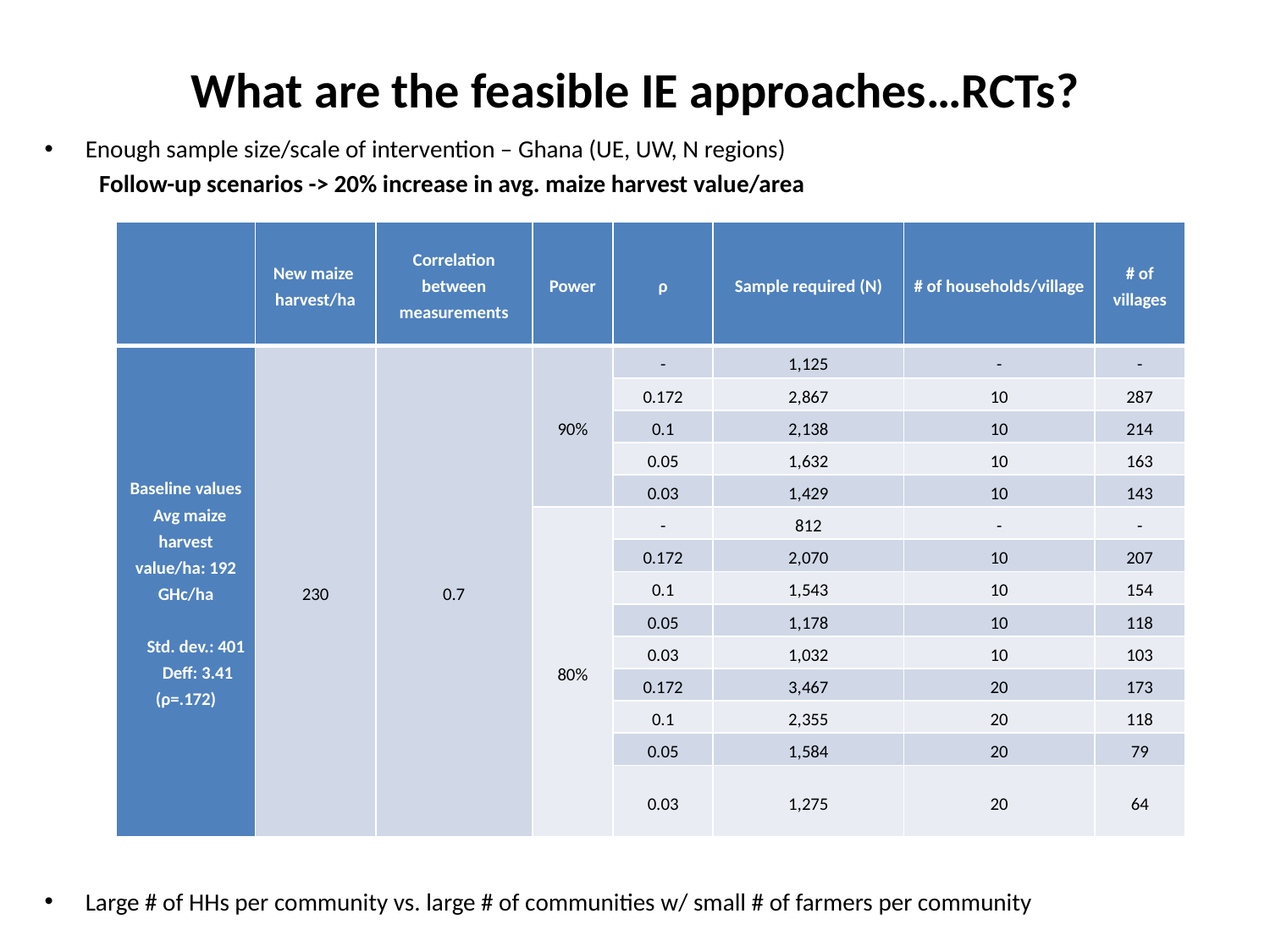

# What are the feasible IE approaches…RCTs?
Enough sample size/scale of intervention – Ghana (UE, UW, N regions)
Follow-up scenarios -> 20% increase in avg. maize harvest value/area

Large # of HHs per community vs. large # of communities w/ small # of farmers per community
|  | New maize harvest/ha | Correlation between measurements | Power | ρ | Sample required (N) | # of households/village | # of villages |
| --- | --- | --- | --- | --- | --- | --- | --- |
| Baseline values Avg maize harvest value/ha: 192 GHc/ha Std. dev.: 401 Deff: 3.41 (ρ=.172) | 230 | 0.7 | 90% | - | 1,125 | - | - |
|  |  |  |  | 0.172 | 2,867 | 10 | 287 |
|  |  |  |  | 0.1 | 2,138 | 10 | 214 |
|  |  |  |  | 0.05 | 1,632 | 10 | 163 |
|  |  |  |  | 0.03 | 1,429 | 10 | 143 |
|  |  |  | 80% | - | 812 | - | - |
|  |  |  |  | 0.172 | 2,070 | 10 | 207 |
|  |  |  |  | 0.1 | 1,543 | 10 | 154 |
|  |  |  |  | 0.05 | 1,178 | 10 | 118 |
|  |  |  |  | 0.03 | 1,032 | 10 | 103 |
|  |  |  |  | 0.172 | 3,467 | 20 | 173 |
|  |  |  |  | 0.1 | 2,355 | 20 | 118 |
|  |  |  |  | 0.05 | 1,584 | 20 | 79 |
|  |  |  |  | 0.03 | 1,275 | 20 | 64 |